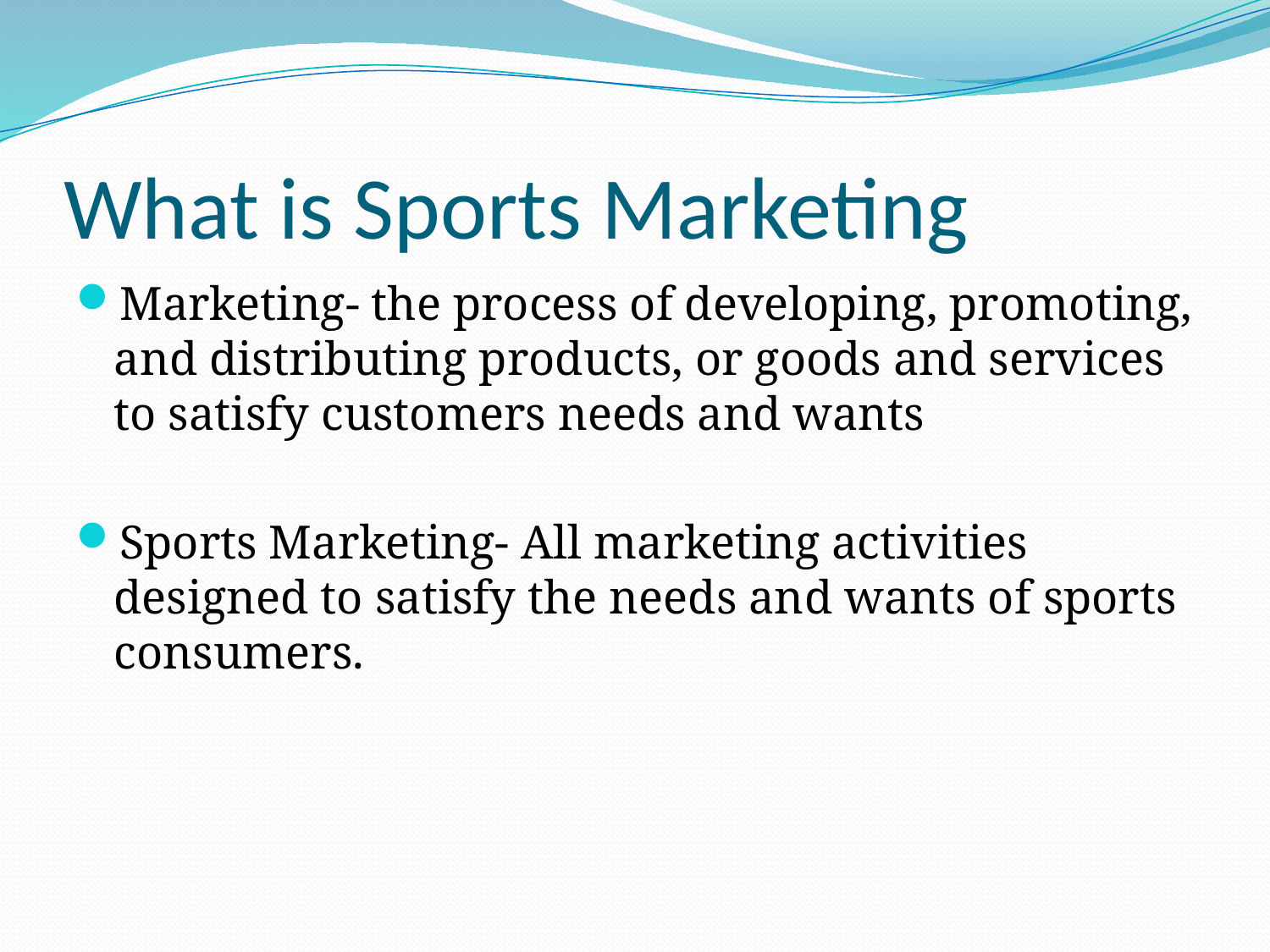

# What is Sports Marketing
Marketing- the process of developing, promoting, and distributing products, or goods and services to satisfy customers needs and wants

Sports Marketing- All marketing activities designed to satisfy the needs and wants of sports consumers.